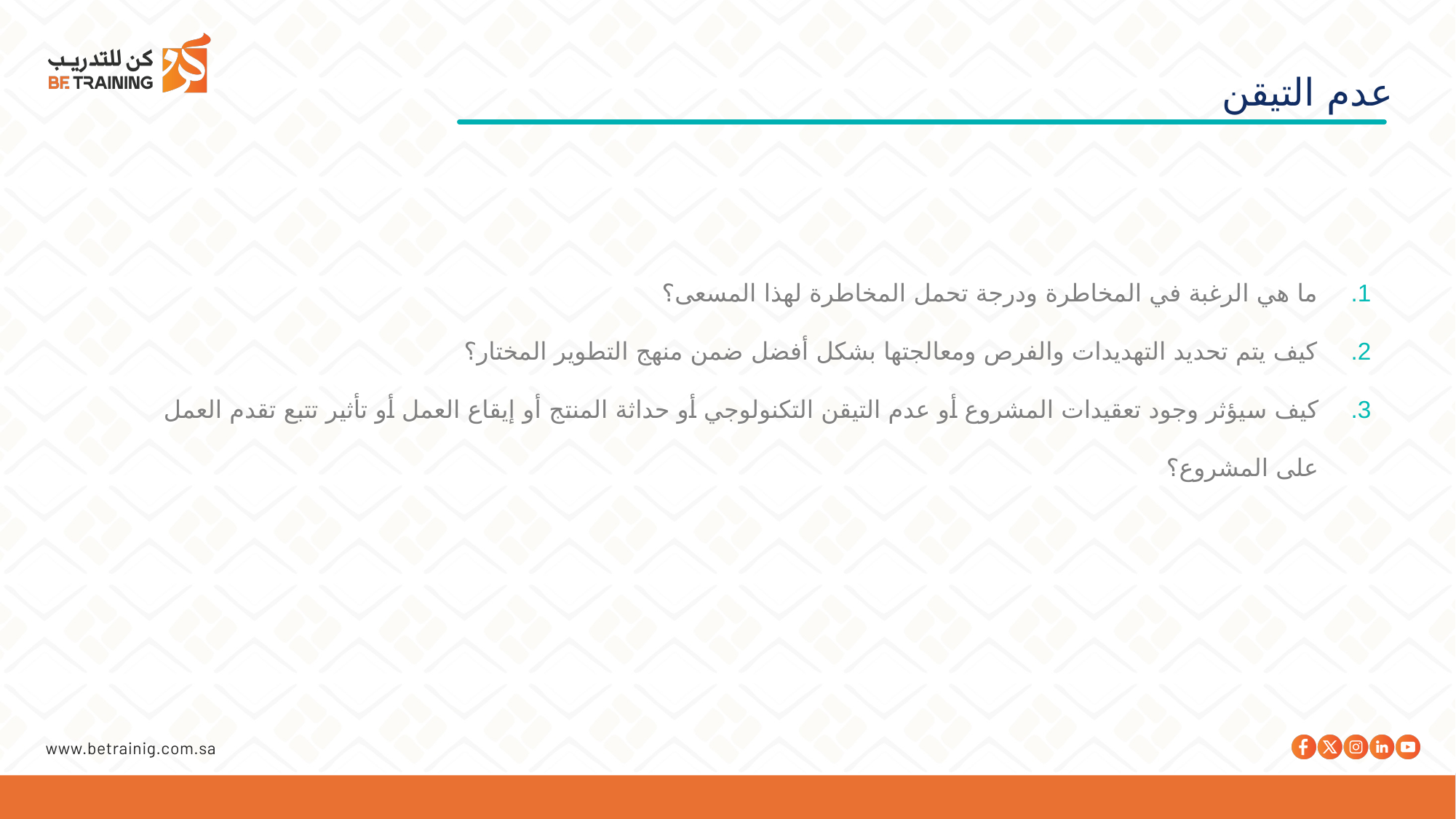

عدم التيقن
ما هي الرغبة في المخاطرة ودرجة تحمل المخاطرة لهذا المسعى؟
كيف يتم تحديد التهديدات والفرص ومعالجتها بشكل أفضل ضمن منهج التطوير المختار؟
كيف سيؤثر وجود تعقيدات المشروع أو عدم التيقن التكنولوجي أو حداثة المنتج أو إيقاع العمل أو تأثير تتبع تقدم العمل على المشروع؟